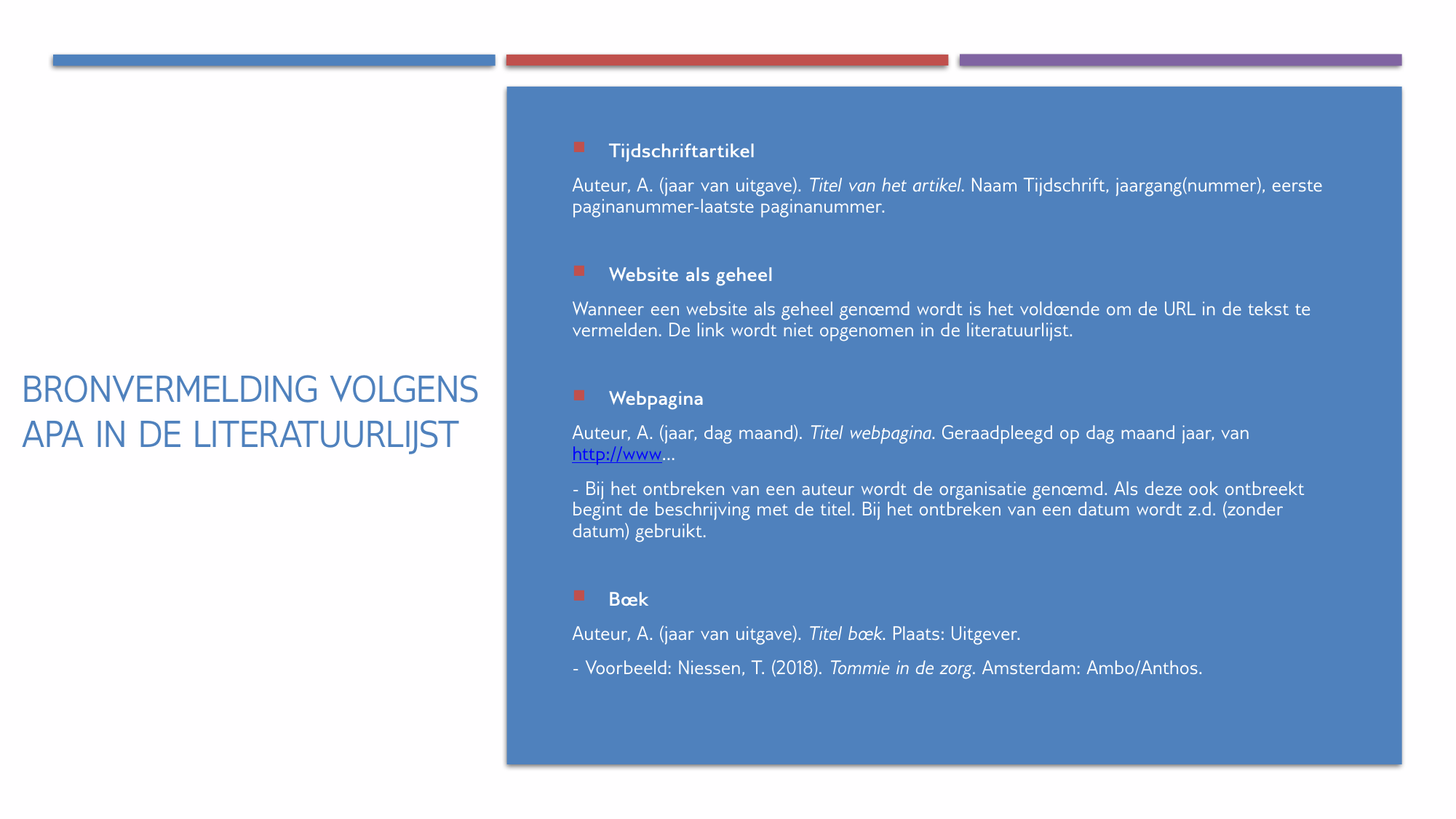

# Bronvermelding volgens APA in de literatuurlijst
Tijdschriftartikel
Auteur, A. (jaar van uitgave). Titel van het artikel. Naam Tijdschrift, jaargang(nummer), eerste paginanummer-laatste paginanummer.

Website als geheel
Wanneer een website als geheel genoemd wordt is het voldoende om de URL in de tekst te vermelden. De link wordt niet opgenomen in de literatuurlijst.

Webpagina
Auteur, A. (jaar, dag maand). Titel webpagina. Geraadpleegd op dag maand jaar, van http://www...
- Bij het ontbreken van een auteur wordt de organisatie genoemd. Als deze ook ontbreekt begint de beschrijving met de titel. Bij het ontbreken van een datum wordt z.d. (zonder datum) gebruikt.

Boek
Auteur, A. (jaar van uitgave). Titel boek. Plaats: Uitgever.
- Voorbeeld: Niessen, T. (2018). Tommie in de zorg. Amsterdam: Ambo/Anthos.